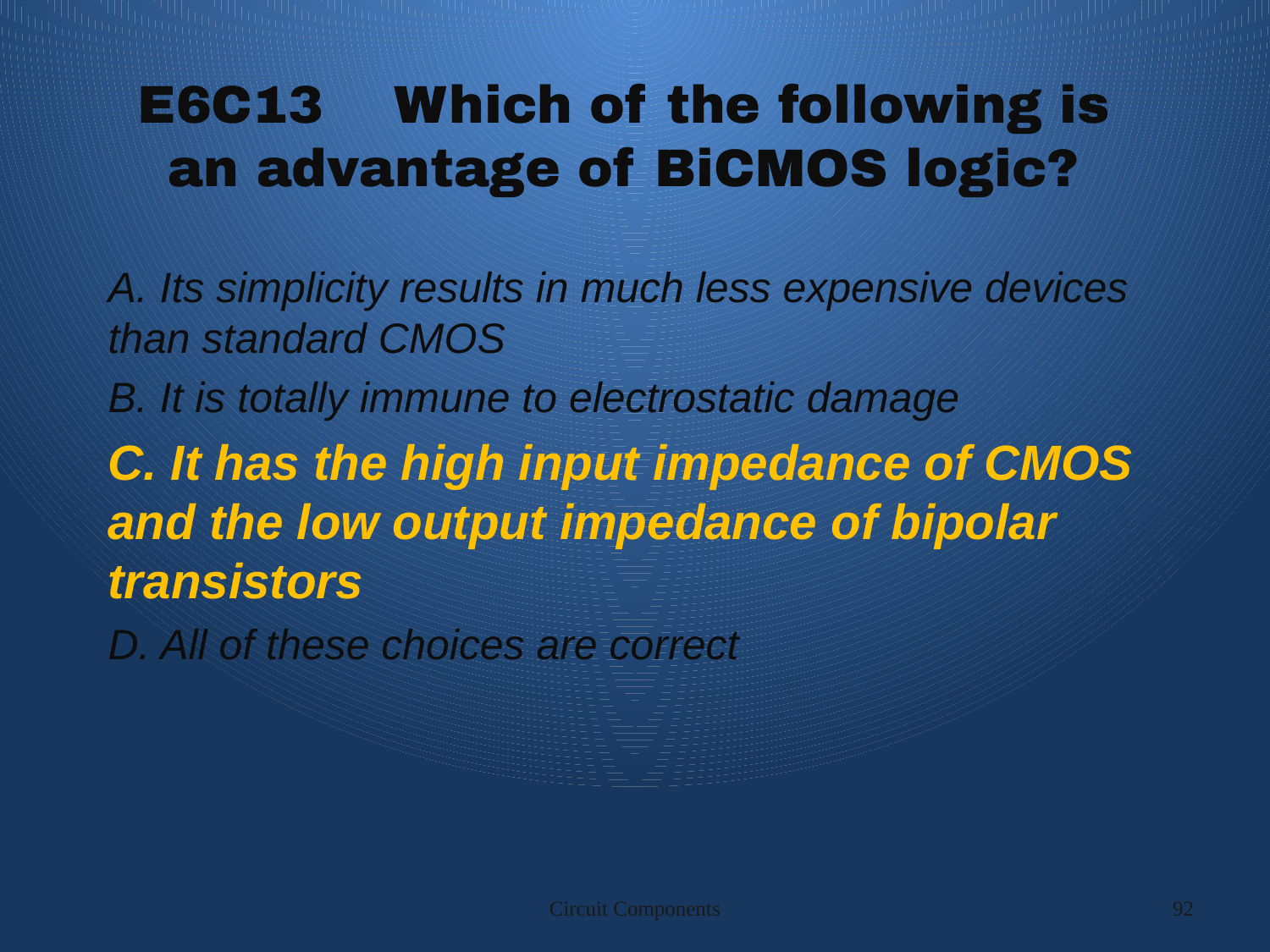

# E6C13    Which of the following is an advantage of BiCMOS logic?
A. Its simplicity results in much less expensive devices than standard CMOS
B. It is totally immune to electrostatic damage
C. It has the high input impedance of CMOS and the low output impedance of bipolar transistors
D. All of these choices are correct

Circuit Components
92